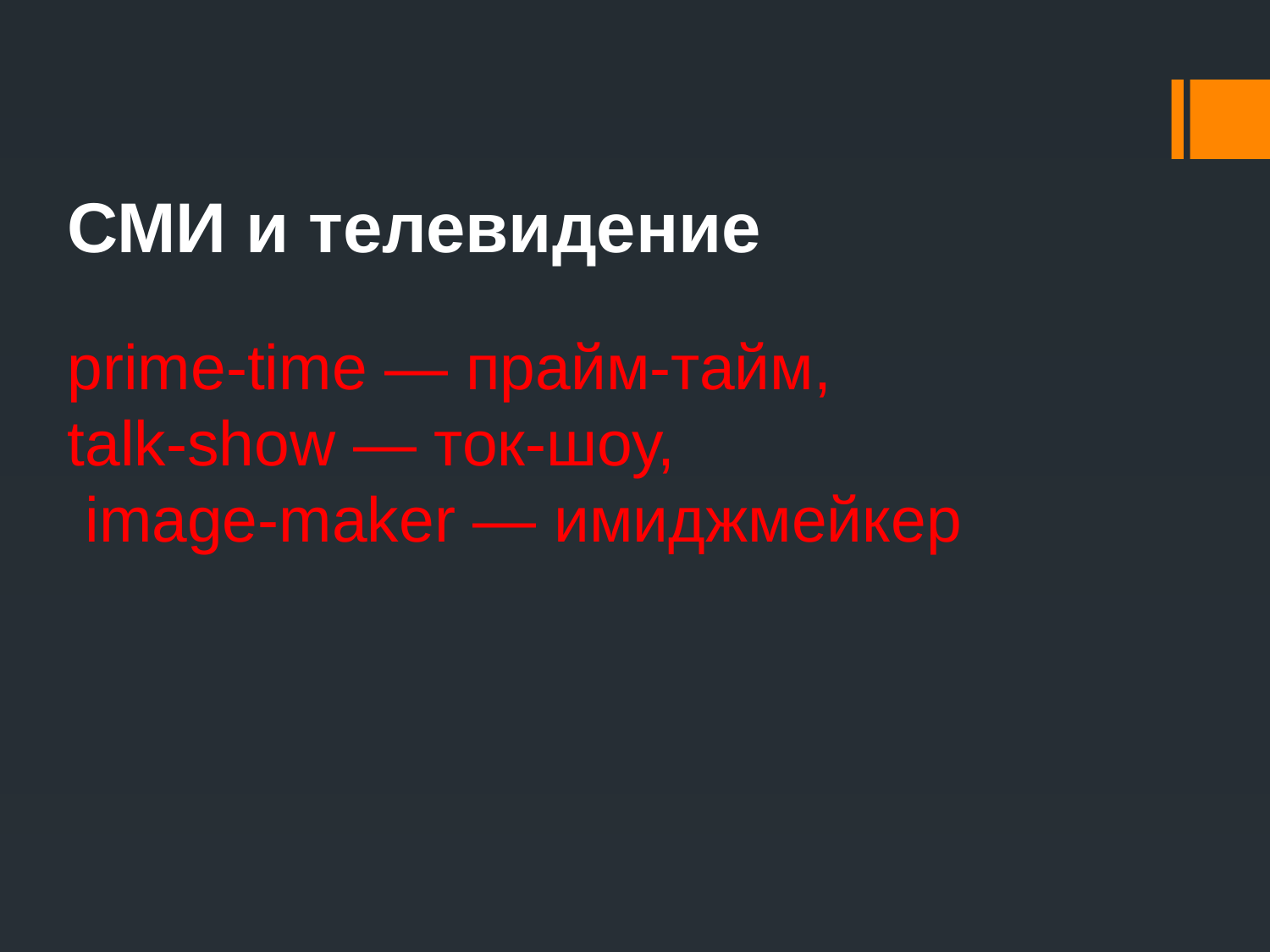

СМИ и телевидение

prime-time — прайм-тайм,
talk-show — ток-шоу,
 image-maker — имиджмейкер